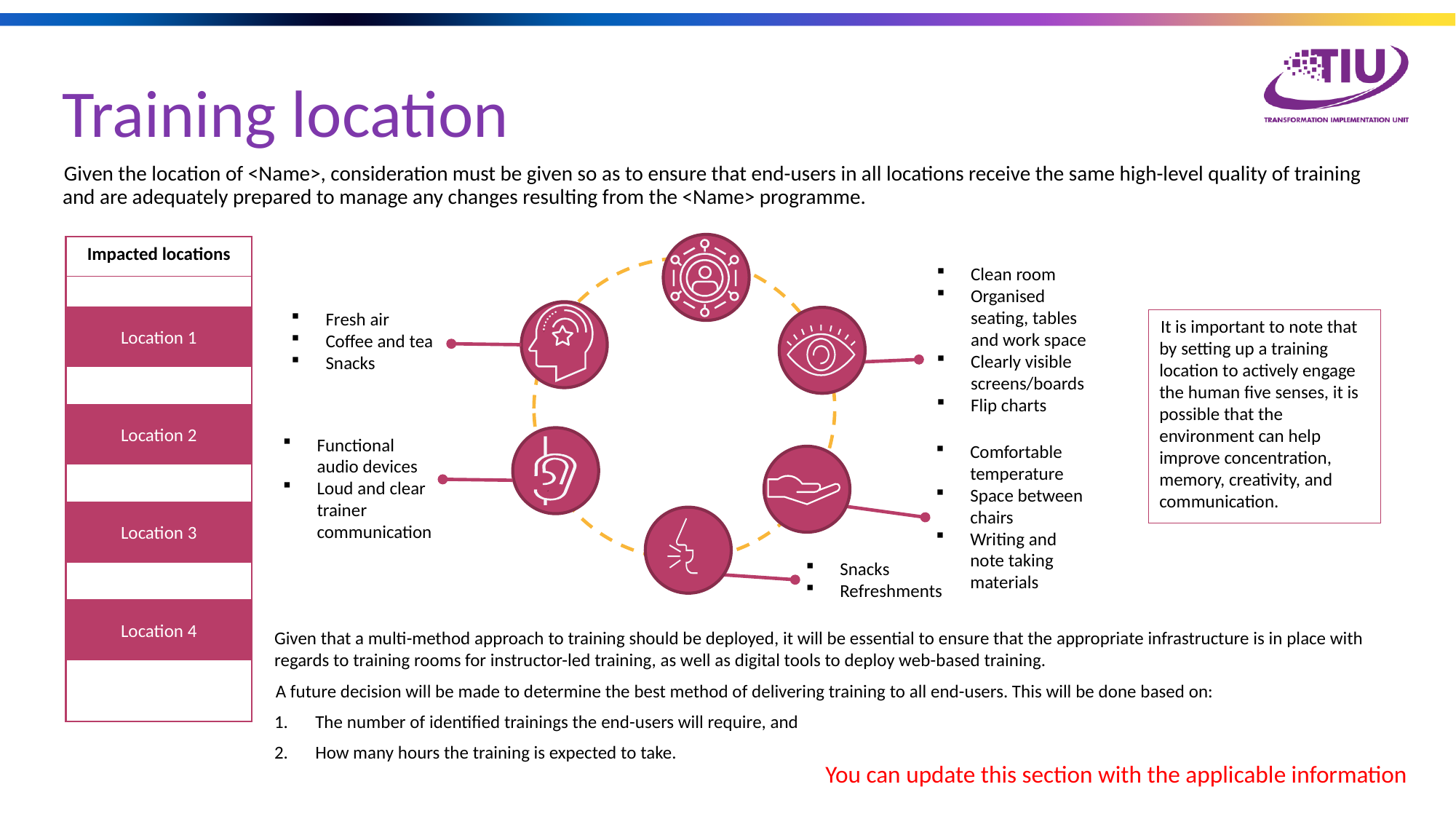

Training location
Given the location of <Name>, consideration must be given so as to ensure that end-users in all locations receive the same high-level quality of training and are adequately prepared to manage any changes resulting from the <Name> programme.

Clean room
Organised seating, tables and work space
Clearly visible screens/boards
Flip charts

Fresh air
Coffee and tea
Snacks

Comfortable temperature
Space between chairs
Writing and note taking materials

Snacks
Refreshments
Functional audio devices
Loud and clear trainer communication
Impacted locations
Location 1
Location 2
Location 3
Location 4
It is important to note that by setting up a training location to actively engage the human five senses, it is possible that the environment can help improve concentration, memory, creativity, and communication.
Given that a multi-method approach to training should be deployed, it will be essential to ensure that the appropriate infrastructure is in place with regards to training rooms for instructor-led training, as well as digital tools to deploy web-based training.
A future decision will be made to determine the best method of delivering training to all end-users. This will be done based on:
The number of identified trainings the end-users will require, and
How many hours the training is expected to take.
You can update this section with the applicable information